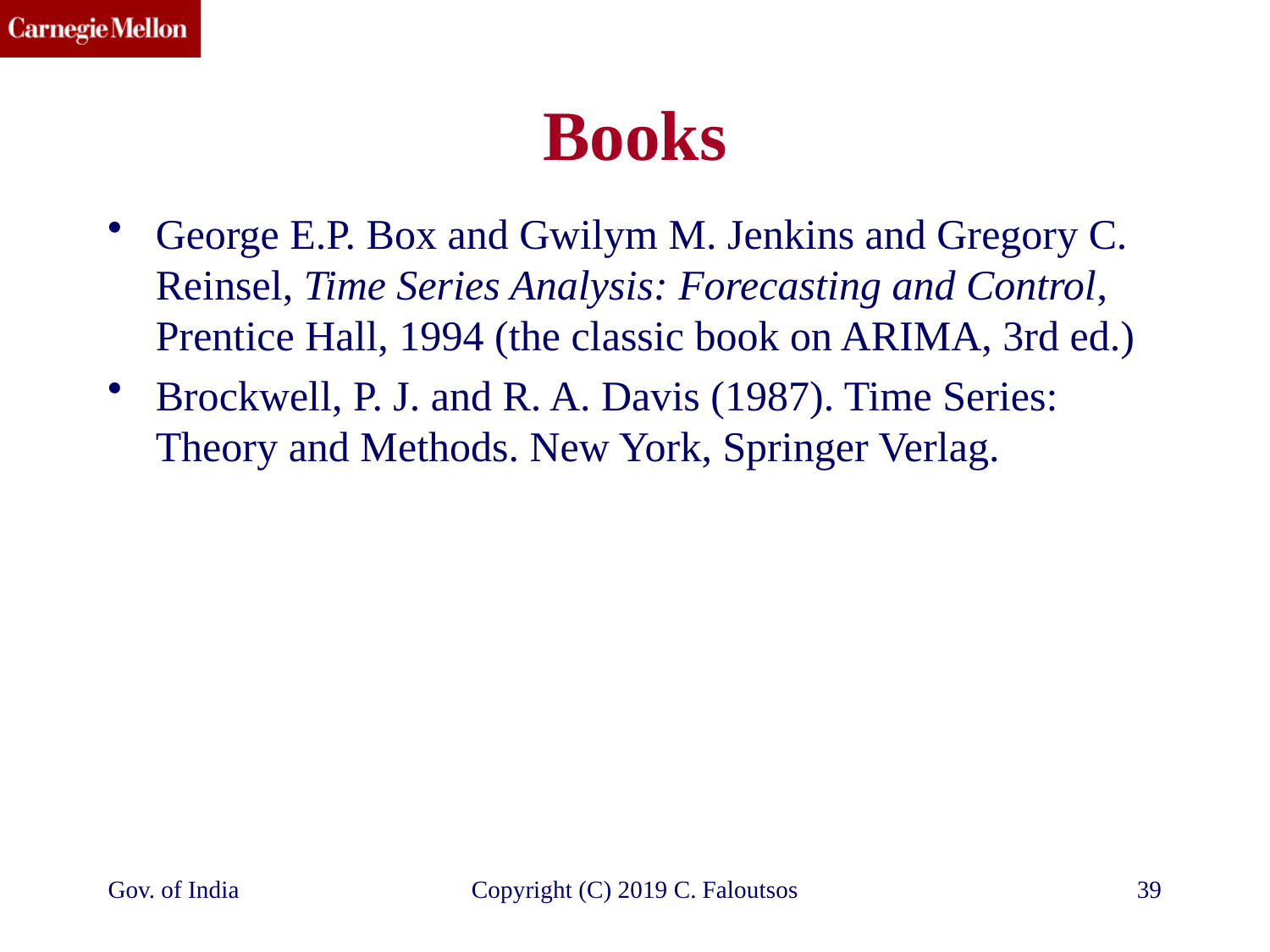

# Books
George E.P. Box and Gwilym M. Jenkins and Gregory C. Reinsel, Time Series Analysis: Forecasting and Control, Prentice Hall, 1994 (the classic book on ARIMA, 3rd ed.)
Brockwell, P. J. and R. A. Davis (1987). Time Series: Theory and Methods. New York, Springer Verlag.
Gov. of India
Copyright (C) 2019 C. Faloutsos
39